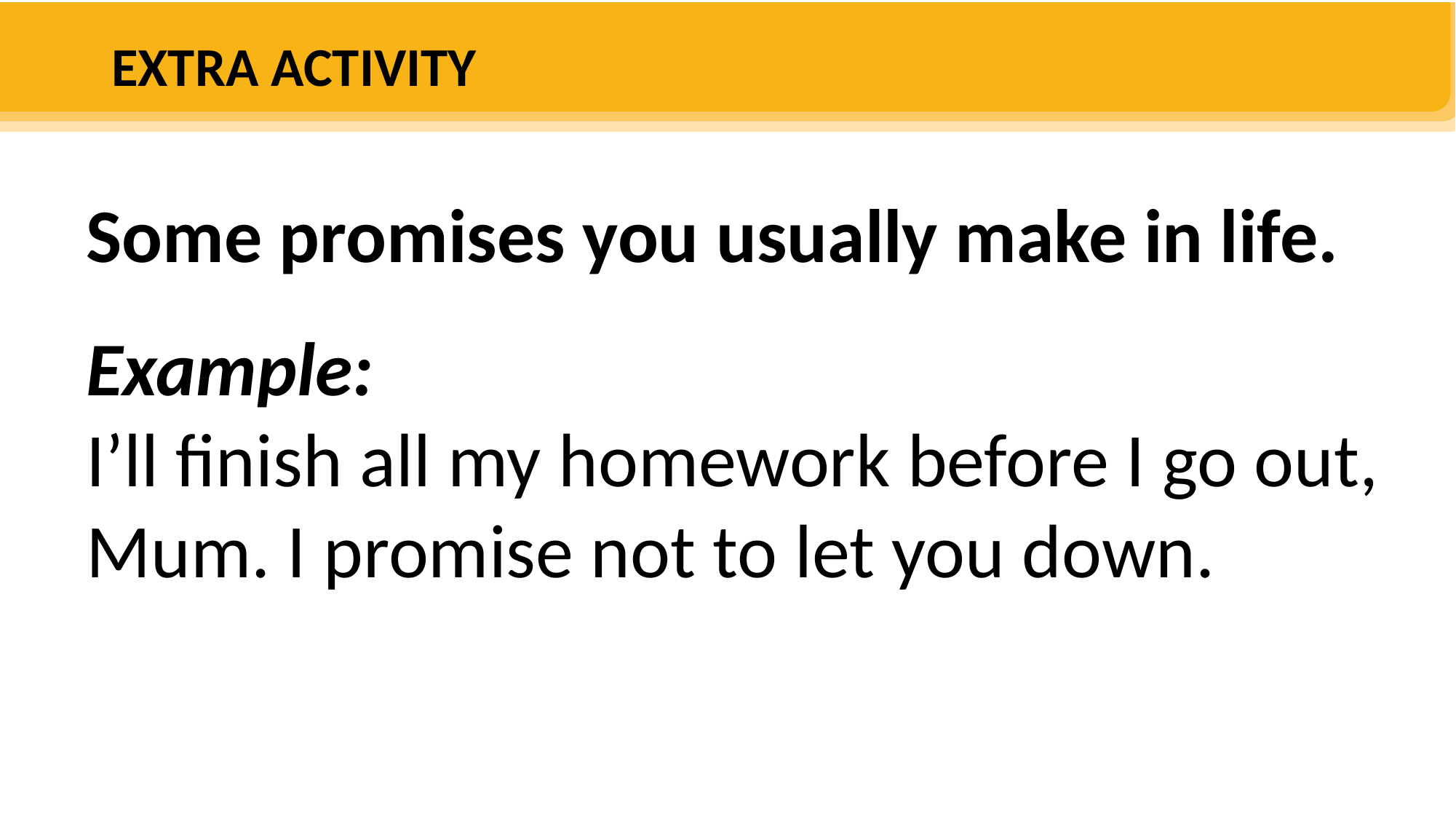

EXTRA ACTIVITY

Some promises you usually make in life.
Example:
I’ll finish all my homework before I go out, Mum. I promise not to let you down.